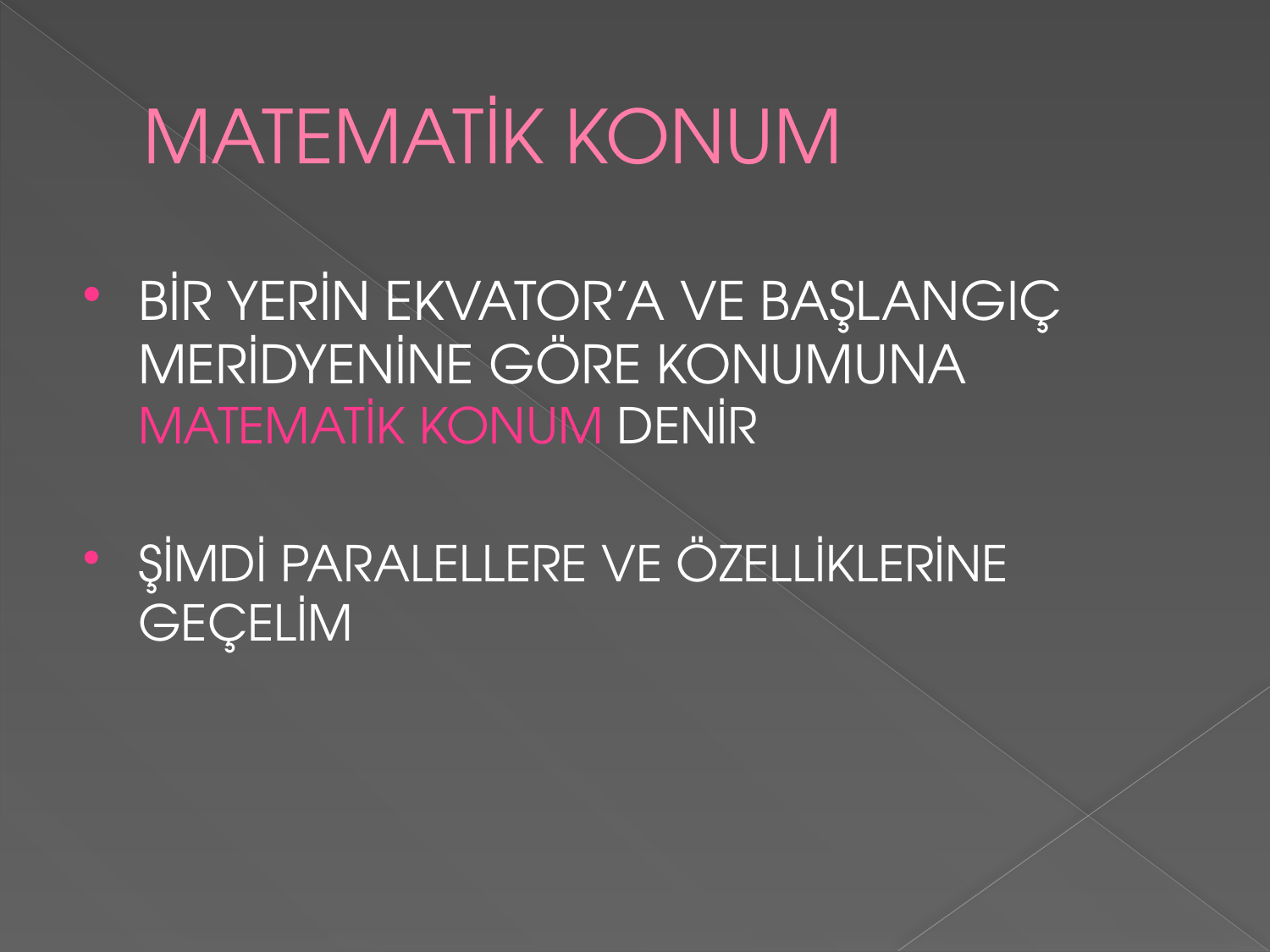

# MATEMATİK KONUM
BİR YERİN EKVATOR’A VE BAŞLANGIÇ MERİDYENİNE GÖRE KONUMUNA MATEMATİK KONUM DENİR

ŞİMDİ PARALELLERE VE ÖZELLİKLERİNE GEÇELİM